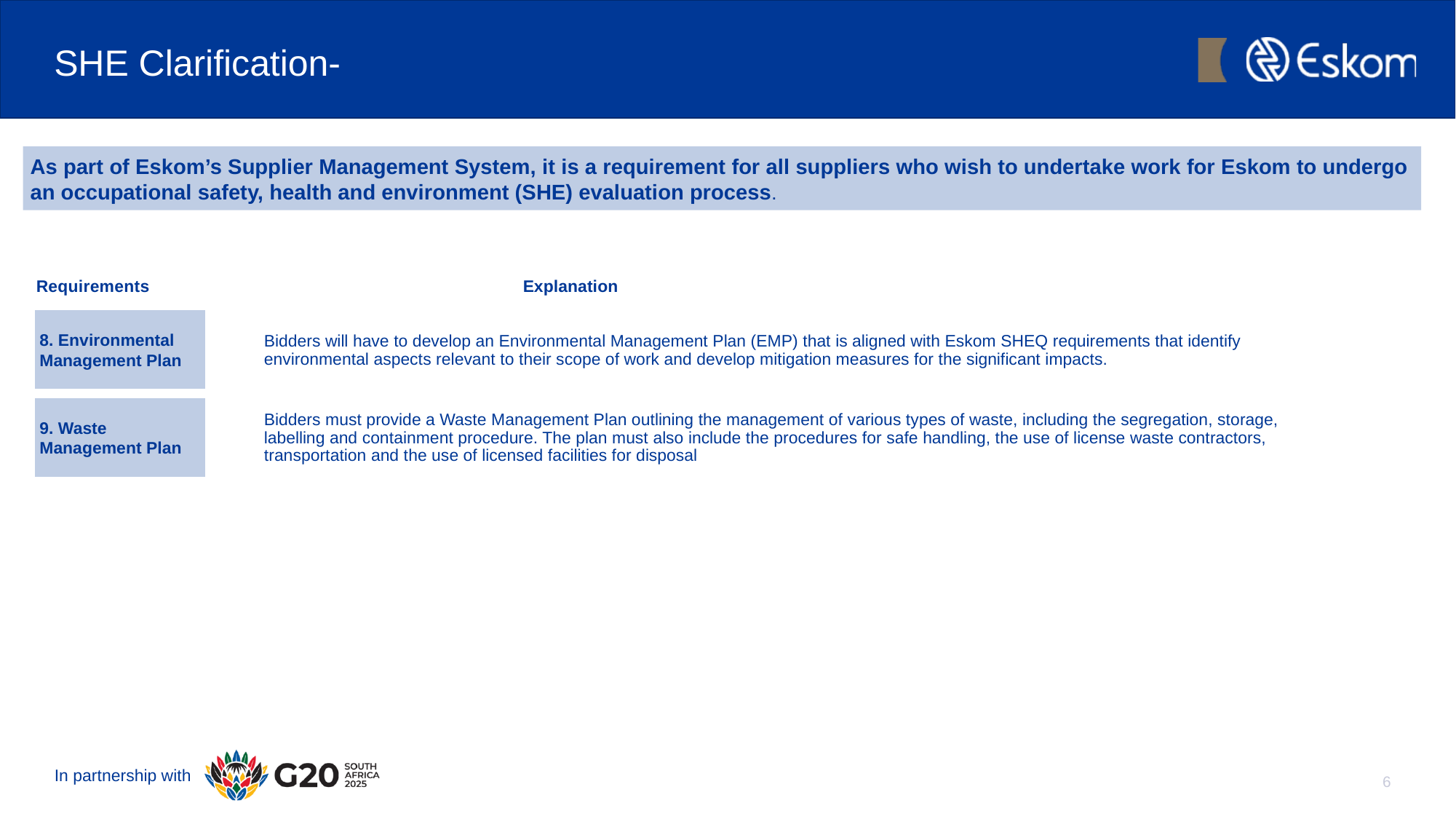

# SHE Clarification-

As part of Eskom’s Supplier Management System, it is a requirement for all suppliers who wish to undertake work for Eskom to undergo an occupational safety, health and environment (SHE) evaluation process.
Requirements
Explanation

Bidders will have to develop an Environmental Management Plan (EMP) that is aligned with Eskom SHEQ requirements that identify environmental aspects relevant to their scope of work and develop mitigation measures for the significant impacts.
8. Environmental Management Plan
9. Waste Management Plan
Bidders must provide a Waste Management Plan outlining the management of various types of waste, including the segregation, storage, labelling and containment procedure. The plan must also include the procedures for safe handling, the use of license waste contractors, transportation and the use of licensed facilities for disposal
6